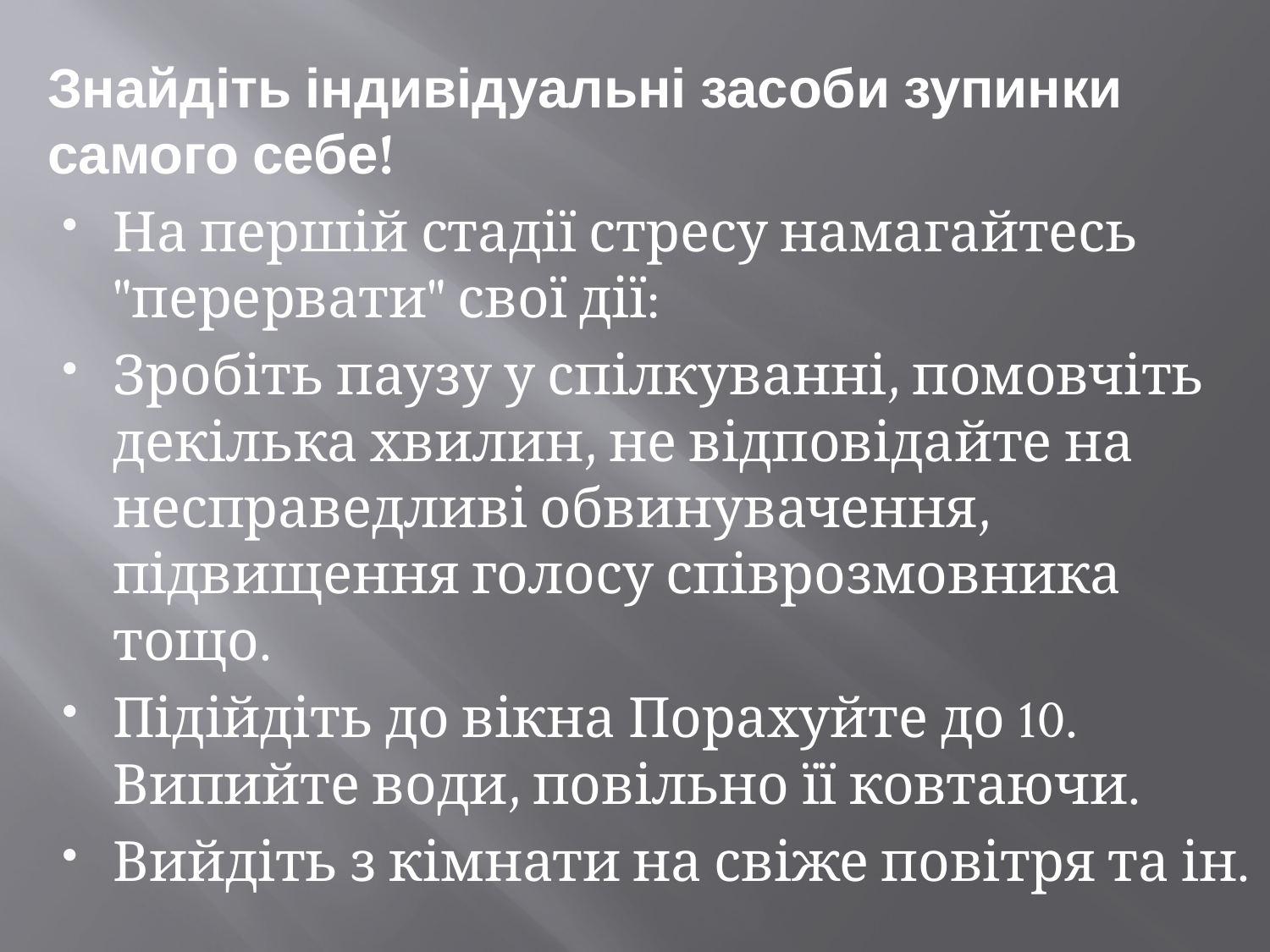

Знайдіть індивідуальні засоби зупинки самого себе!
На першій стадії стресу намагайтесь "перервати" свої дії:
Зробіть паузу у спілкуванні, помовчіть декілька хвилин, не відповідайте на несправедливі обвинувачення, підвищення голосу співрозмовника тощо.
Підійдіть до вікна Порахуйте до 10. Випийте води, повільно її ковтаючи.
Вийдіть з кімнати на свіже повітря та ін.